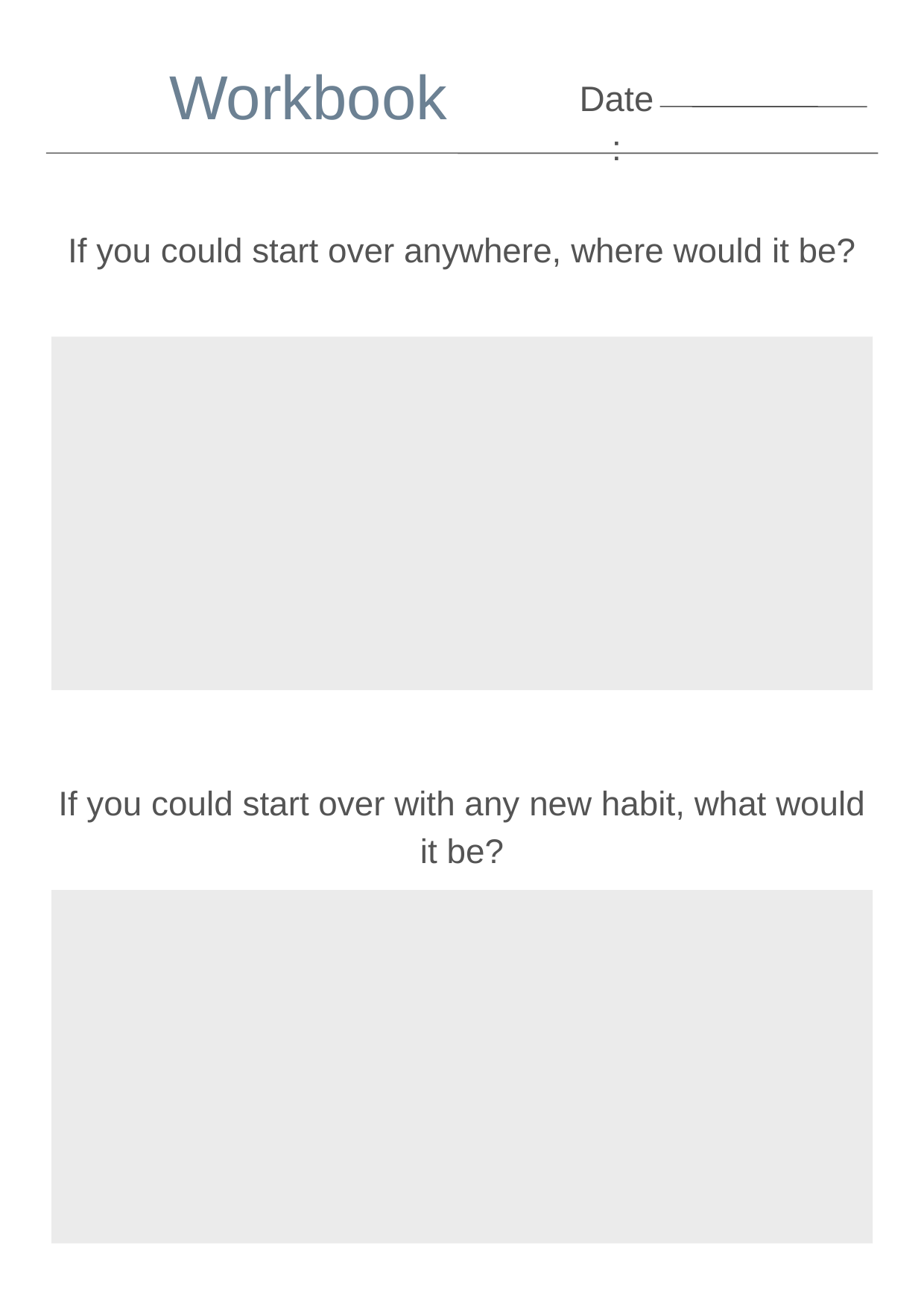

Workbook
Date:

If you could start over anywhere, where would it be?

If you could start over with any new habit, what would it be?